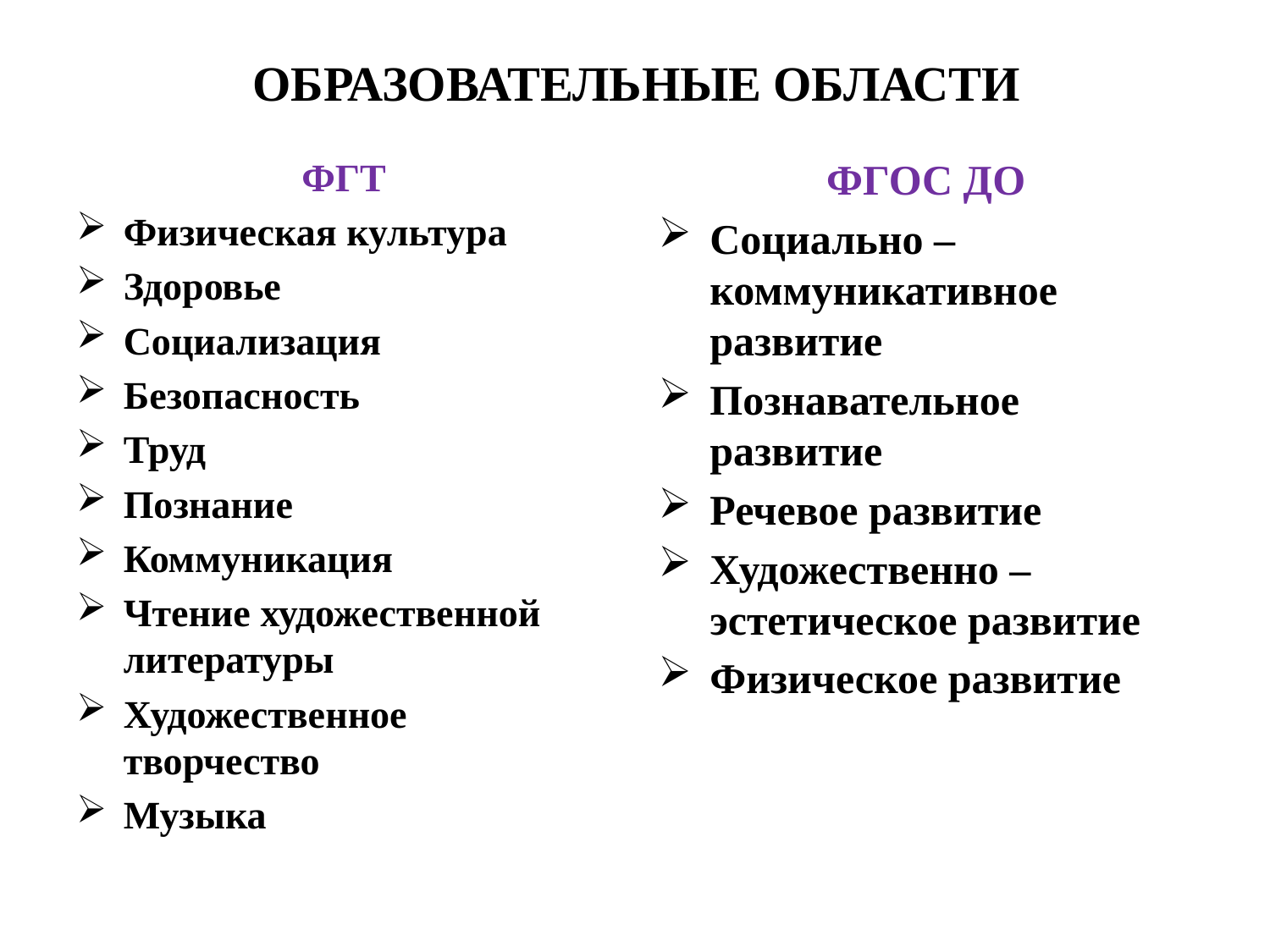

# ОБРАЗОВАТЕЛЬНЫЕ ОБЛАСТИ
ФГТ
Физическая культура
Здоровье
Социализация
Безопасность
Труд
Познание
Коммуникация
Чтение художественной литературы
Художественное творчество
Музыка

ФГОС ДО
Социально – коммуникативное развитие
Познавательное развитие
Речевое развитие
Художественно – эстетическое развитие
Физическое развитие